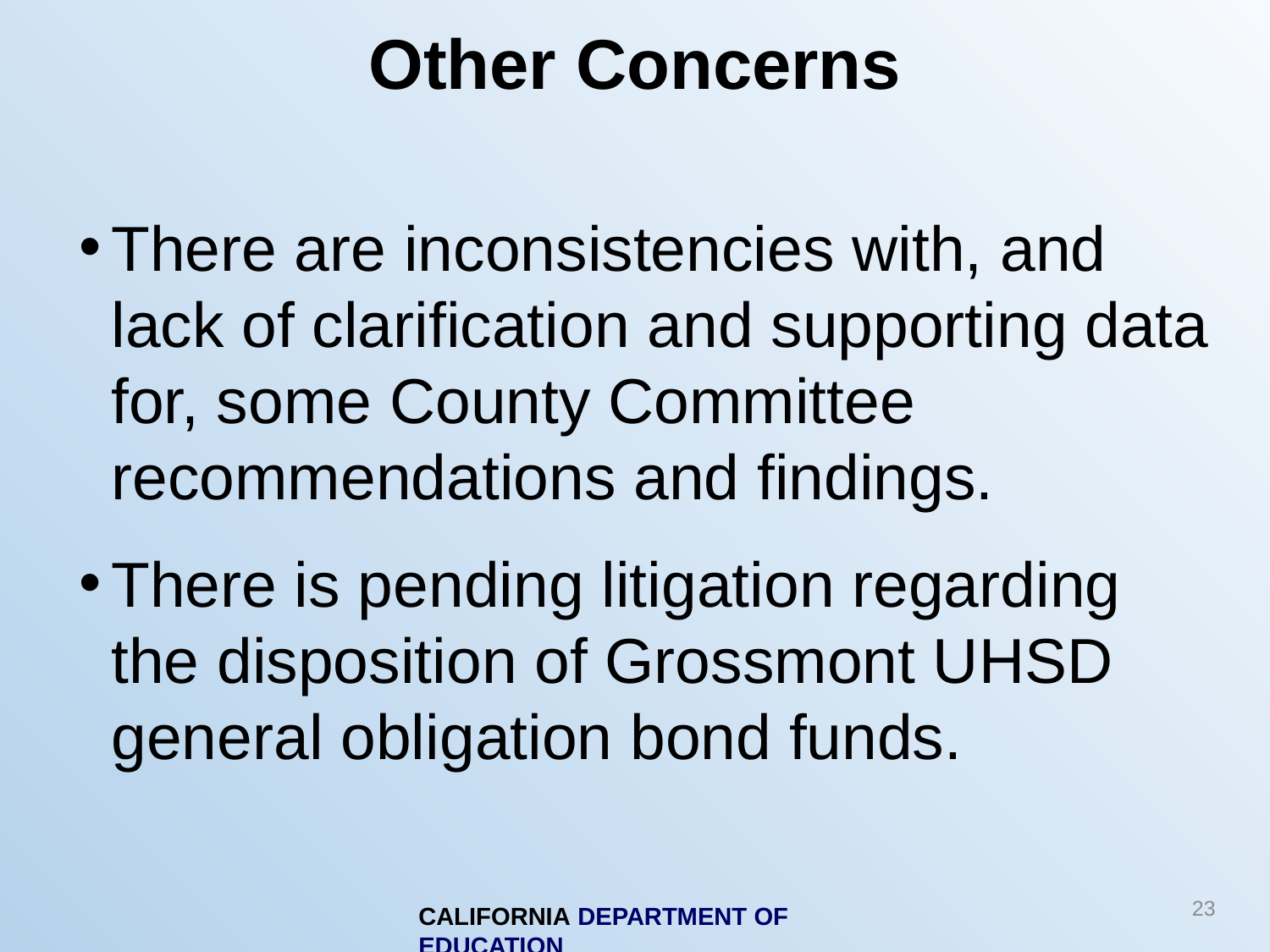

# Other Concerns
There are inconsistencies with, and lack of clarification and supporting data for, some County Committee recommendations and findings.
There is pending litigation regarding the disposition of Grossmont UHSD general obligation bond funds.

23